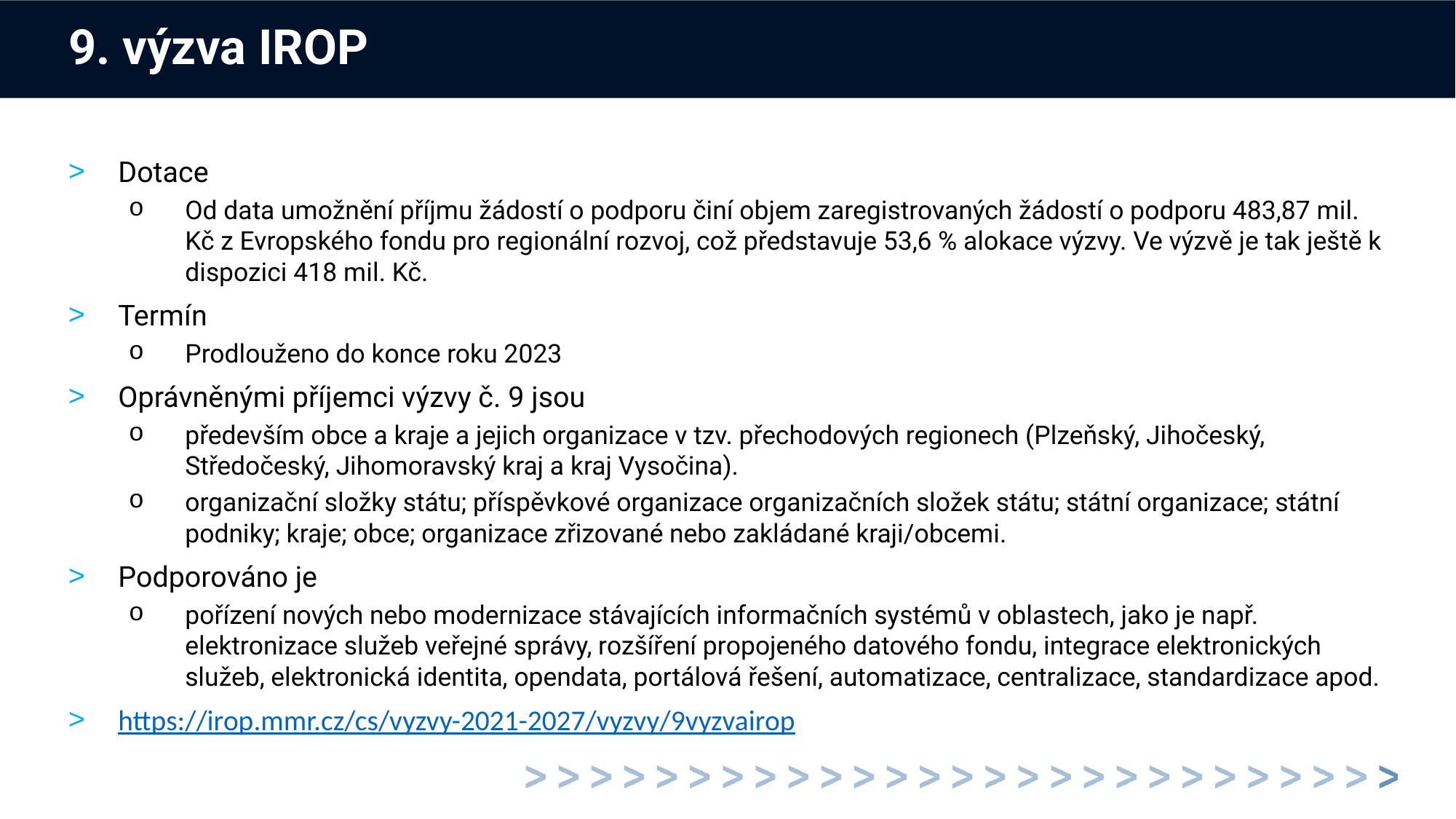

# 9. výzva IROP
Dotace
Od data umožnění příjmu žádostí o podporu činí objem zaregistrovaných žádostí o podporu 483,87 mil. Kč z Evropského fondu pro regionální rozvoj, což představuje 53,6 % alokace výzvy. Ve výzvě je tak ještě k dispozici 418 mil. Kč.
Termín
Prodlouženo do konce roku 2023
Oprávněnými příjemci výzvy č. 9 jsou
především obce a kraje a jejich organizace v tzv. přechodových regionech (Plzeňský, Jihočeský, Středočeský, Jihomoravský kraj a kraj Vysočina).
organizační složky státu; příspěvkové organizace organizačních složek státu; státní organizace; státní podniky; kraje; obce; organizace zřizované nebo zakládané kraji/obcemi.
Podporováno je
pořízení nových nebo modernizace stávajících informačních systémů v oblastech, jako je např. elektronizace služeb veřejné správy, rozšíření propojeného datového fondu, integrace elektronických služeb, elektronická identita, opendata, portálová řešení, automatizace, centralizace, standardizace apod.
https://irop.mmr.cz/cs/vyzvy-2021-2027/vyzvy/9vyzvairop